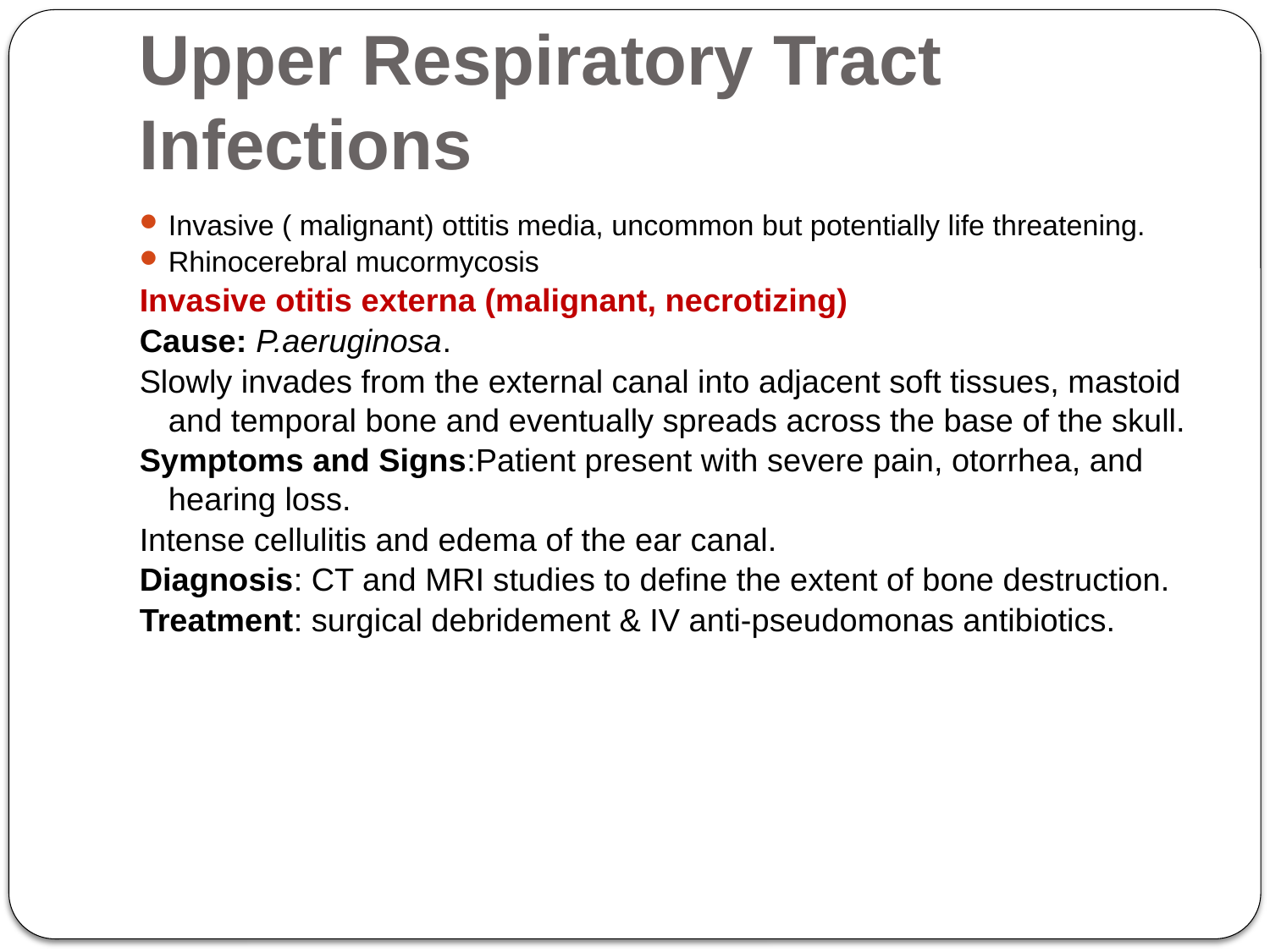

# Upper Respiratory Tract Infections
Invasive ( malignant) ottitis media, uncommon but potentially life threatening.
Rhinocerebral mucormycosis
Invasive otitis externa (malignant, necrotizing)
Cause: P.aeruginosa.
Slowly invades from the external canal into adjacent soft tissues, mastoid and temporal bone and eventually spreads across the base of the skull.
Symptoms and Signs:Patient present with severe pain, otorrhea, and hearing loss.
Intense cellulitis and edema of the ear canal.
Diagnosis: CT and MRI studies to define the extent of bone destruction.
Treatment: surgical debridement & IV anti-pseudomonas antibiotics.